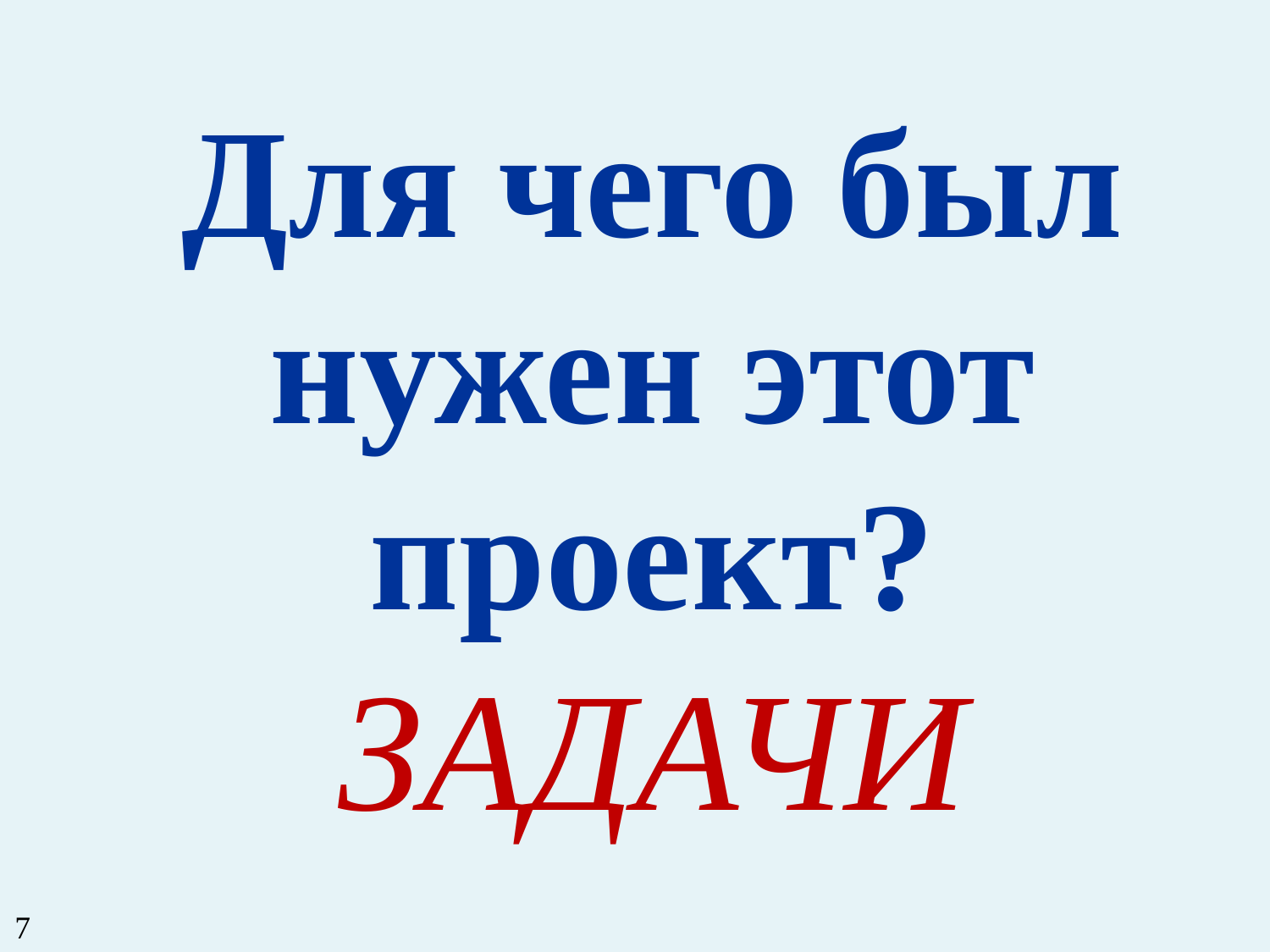

Для чего был нужен этот проект?
ЗАДАЧИ
7